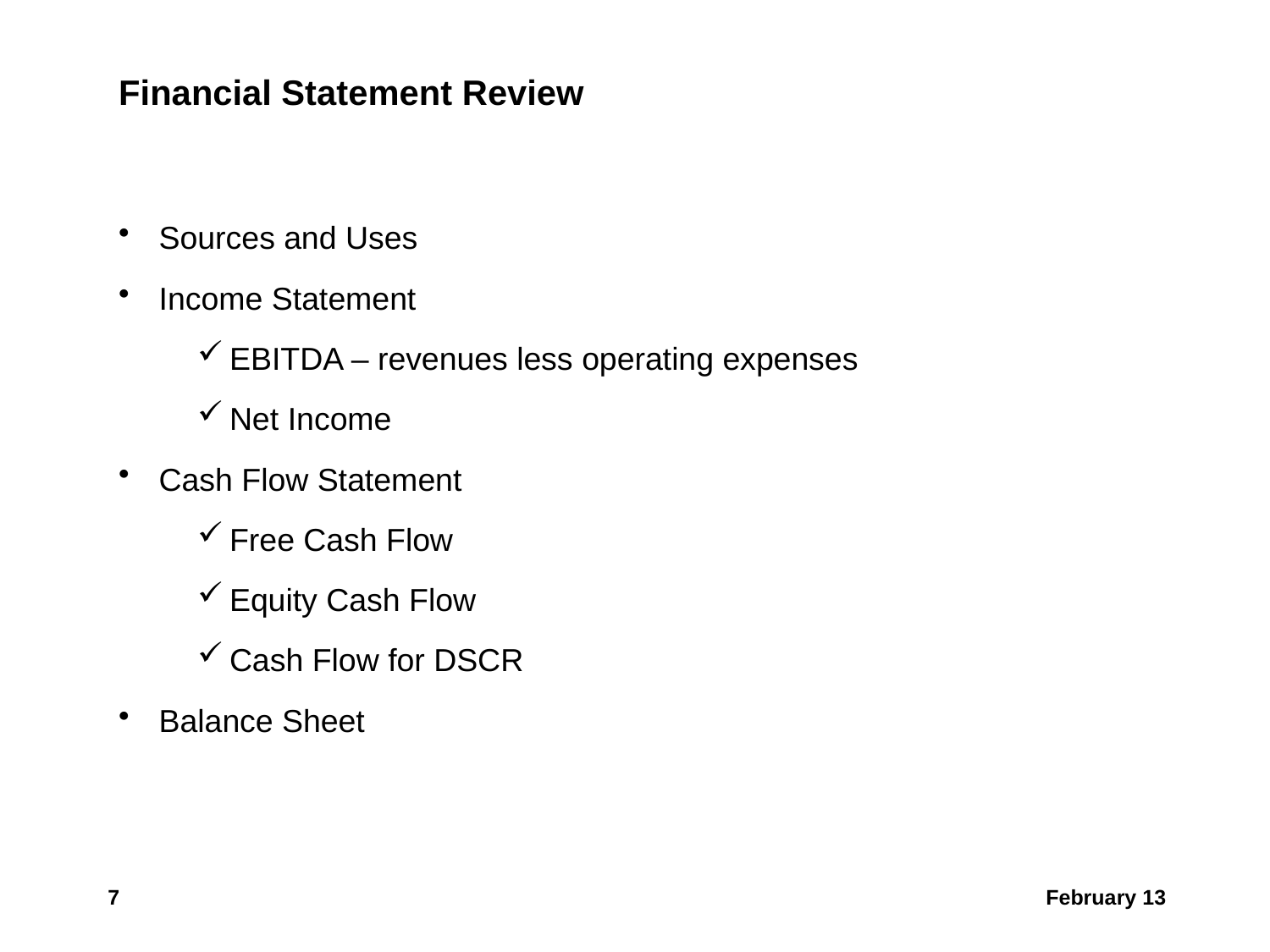

# Financial Statement Review
Sources and Uses
Income Statement
EBITDA – revenues less operating expenses
Net Income
Cash Flow Statement
Free Cash Flow
Equity Cash Flow
Cash Flow for DSCR
Balance Sheet